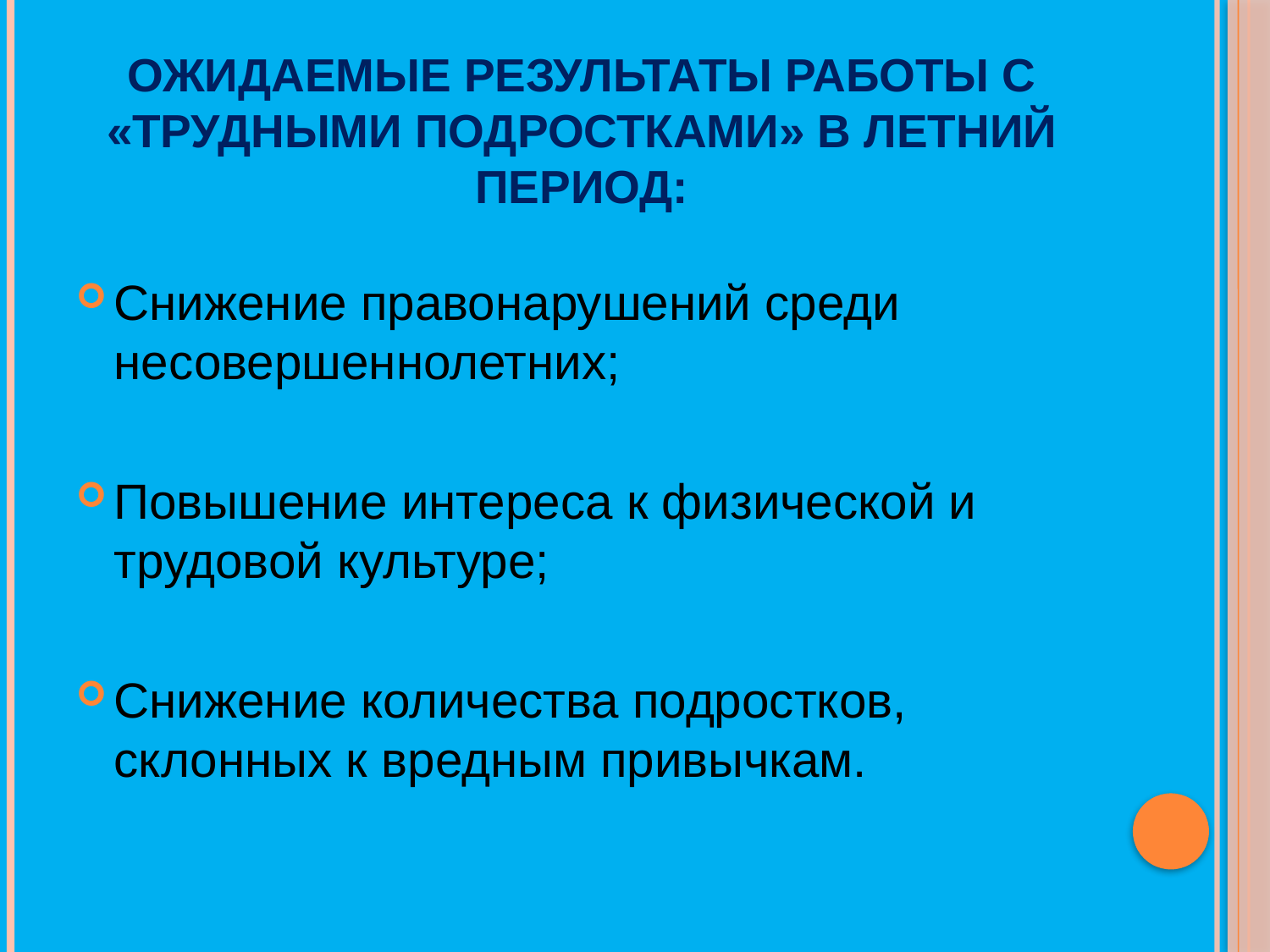

# Ожидаемые результаты работы с «трудными подростками» в летний период:
Снижение правонарушений среди несовершеннолетних;

Повышение интереса к физической и трудовой культуре;

Снижение количества подростков, склонных к вредным привычкам.